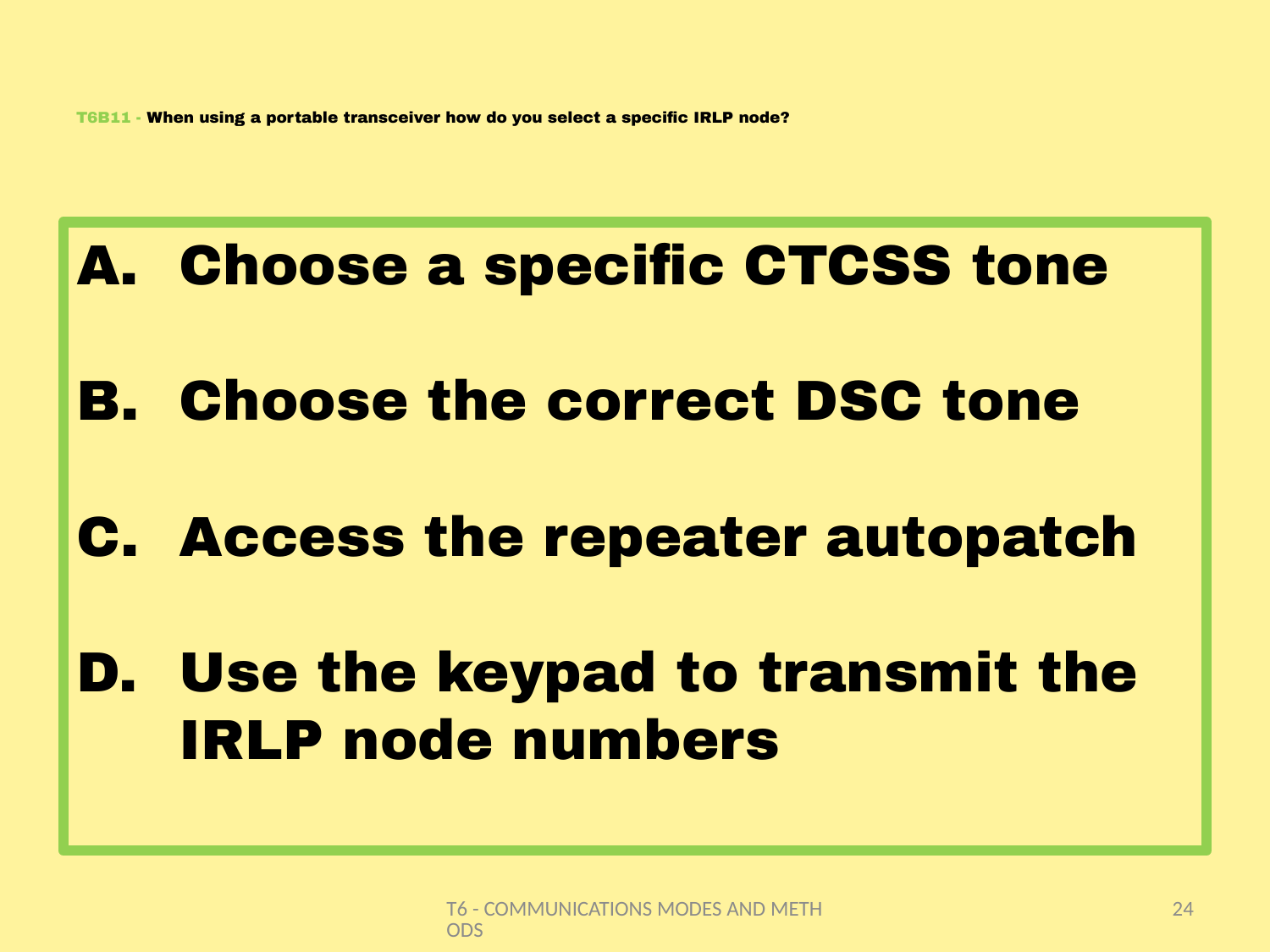

# T6B11 - When using a portable transceiver how do you select a specific IRLP node?
Choose a specific CTCSS tone

Choose the correct DSC tone

Access the repeater autopatch

Use the keypad to transmit the IRLP node numbers
T6 - COMMUNICATIONS MODES AND METHODS
24